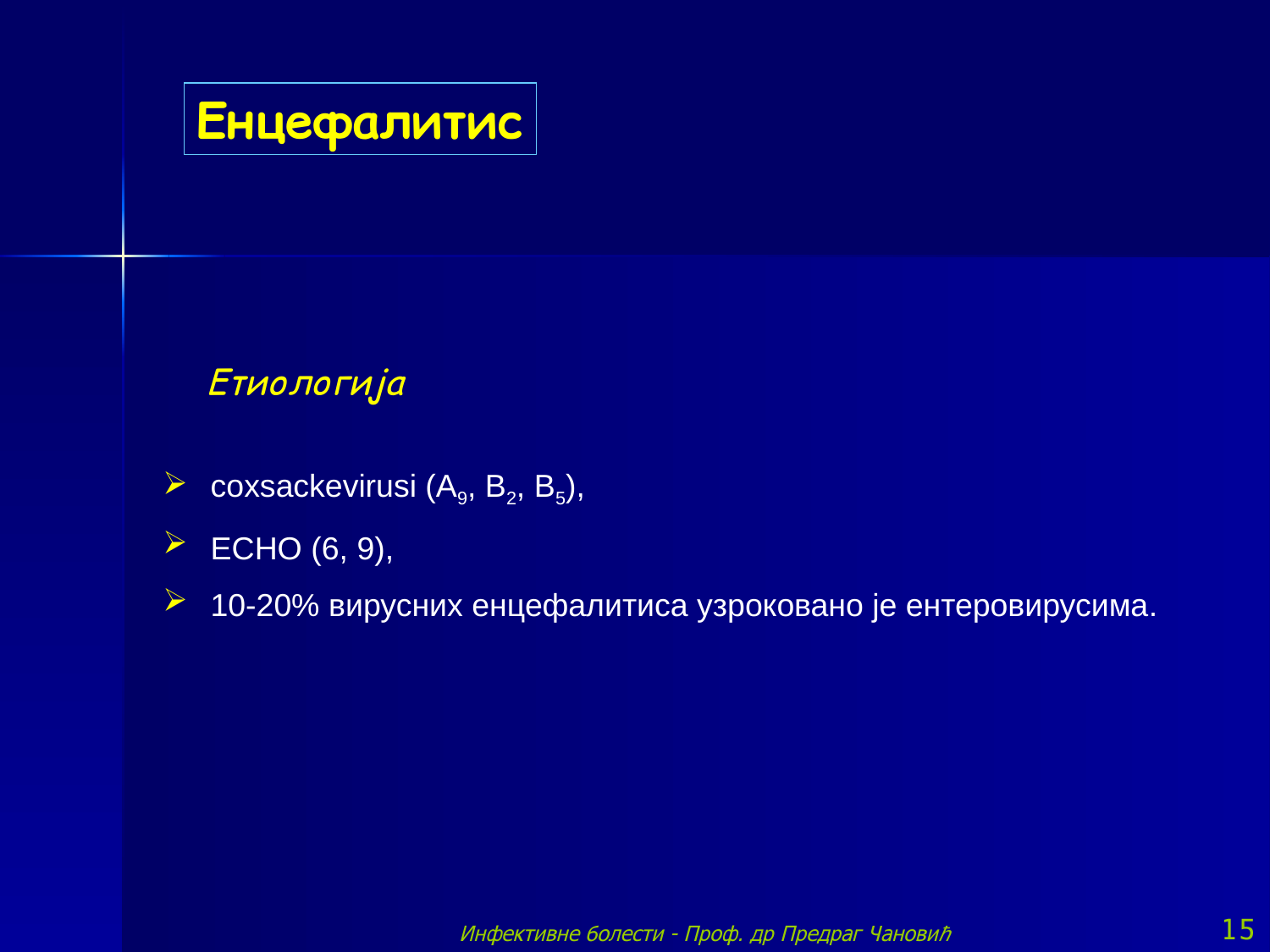

Енцефалитис
Етиологија
  coxsackevirusi (A9, B2, B5),
  ECHO (6, 9),
  10-20% вирусних енцефалитиса узроковано је ентеровирусима.
Инфективне болести - Проф. др Предраг Чановић
15